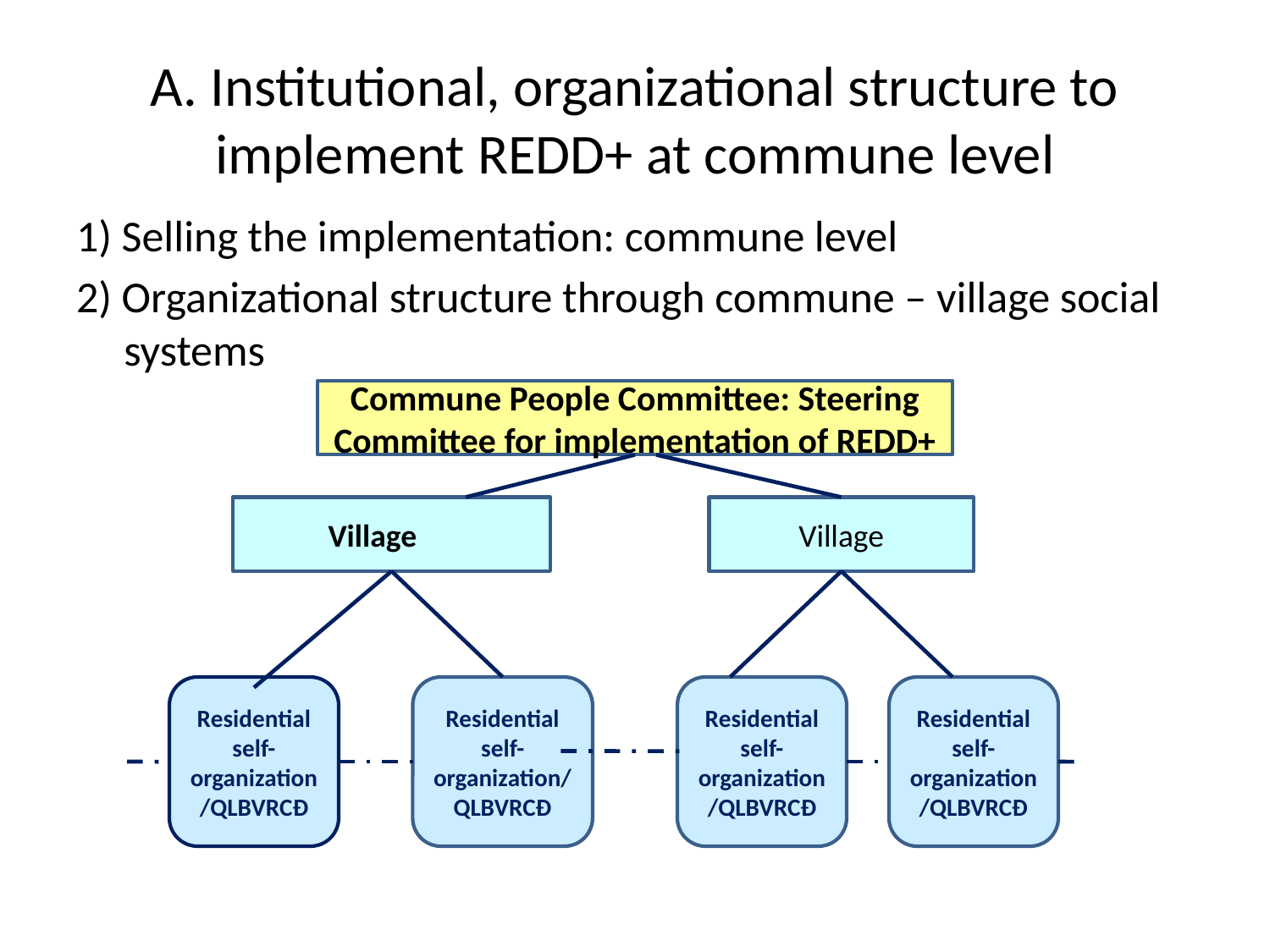

# A. Institutional, organizational structure to implement REDD+ at commune level
1) Selling the implementation: commune level
2) Organizational structure through commune – village social systems

Commune People Committee: Steering Committee for implementation of REDD+
Village
Village
Residential self-organization/QLBVRCĐ
Residential self-organization/QLBVRCĐ
Residential self-organization/QLBVRCĐ
Residential self-organization/QLBVRCĐ